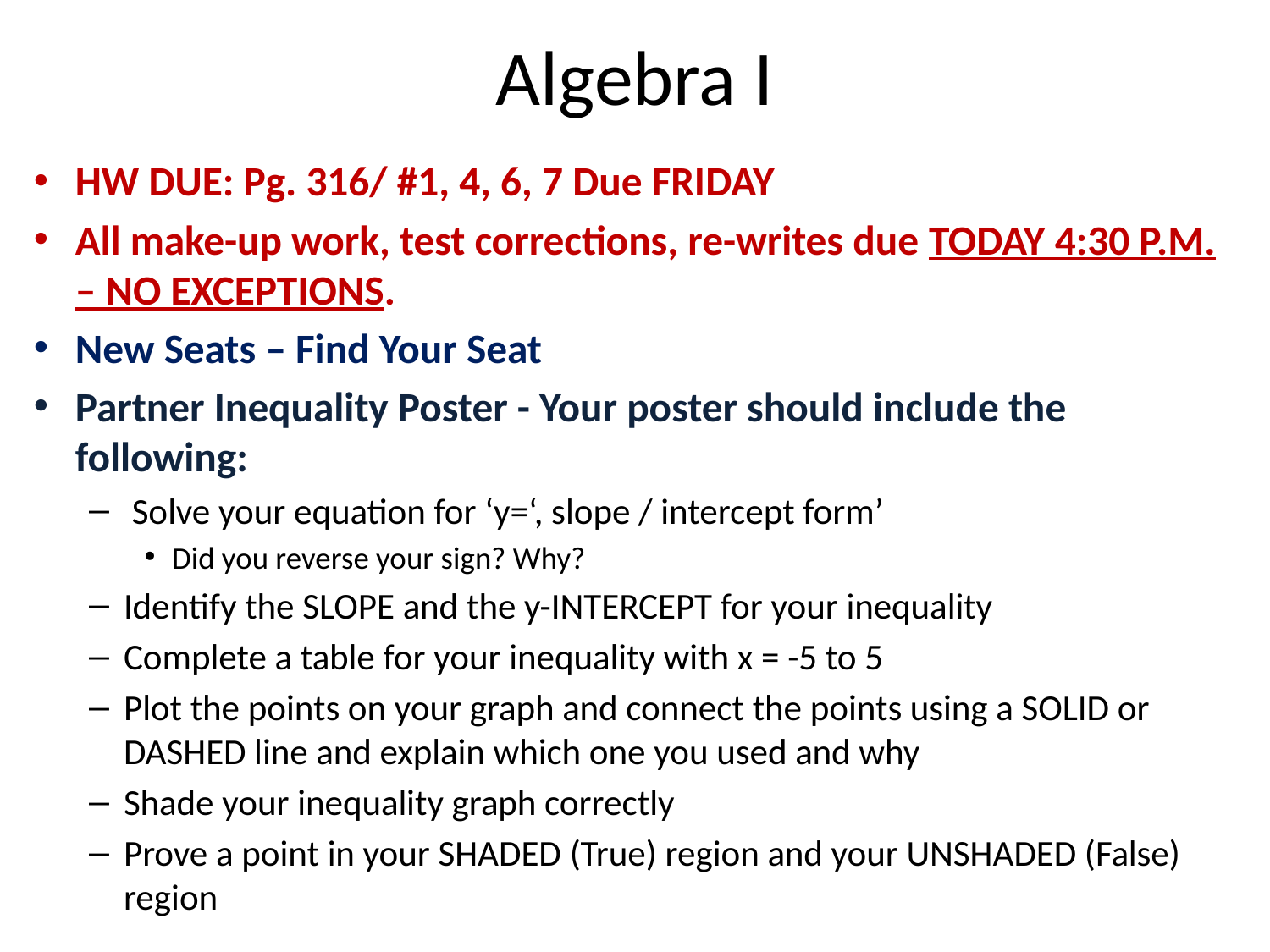

# Algebra I
HW DUE: Pg. 316/ #1, 4, 6, 7 Due FRIDAY
All make-up work, test corrections, re-writes due TODAY 4:30 P.M. – NO EXCEPTIONS.
New Seats – Find Your Seat
Partner Inequality Poster - Your poster should include the following:
 Solve your equation for ‘y=‘, slope / intercept form’
Did you reverse your sign? Why?
Identify the SLOPE and the y-INTERCEPT for your inequality
Complete a table for your inequality with x = -5 to 5
Plot the points on your graph and connect the points using a SOLID or DASHED line and explain which one you used and why
Shade your inequality graph correctly
Prove a point in your SHADED (True) region and your UNSHADED (False) region